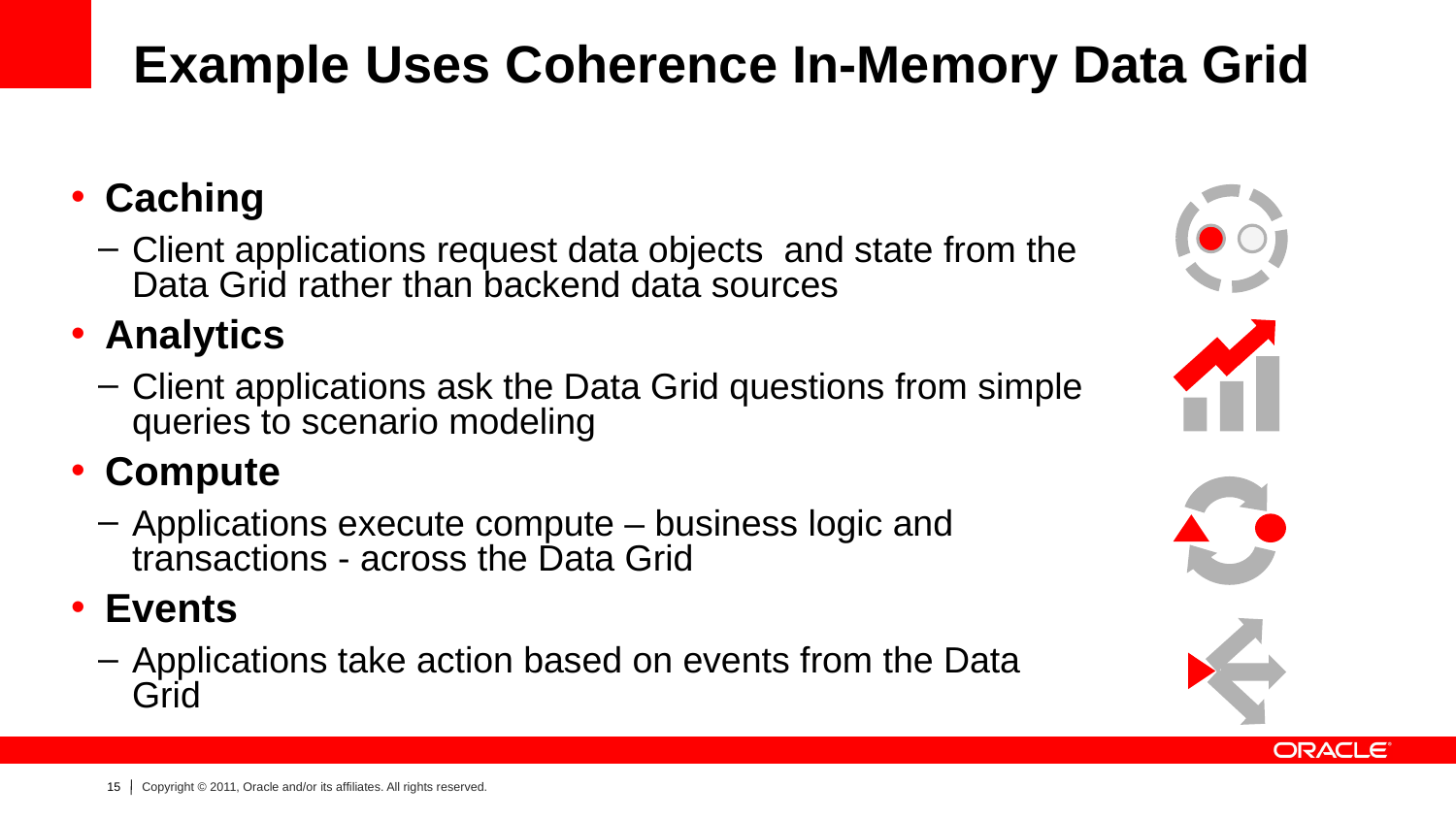

Example Uses Coherence In-Memory Data Grid
Caching
Client applications request data objects  and state from the Data Grid rather than backend data sources
Analytics
Client applications ask the Data Grid questions from simple queries to scenario modeling
Compute
Applications execute compute – business logic and transactions - across the Data Grid
Events
Applications take action based on events from the Data Grid